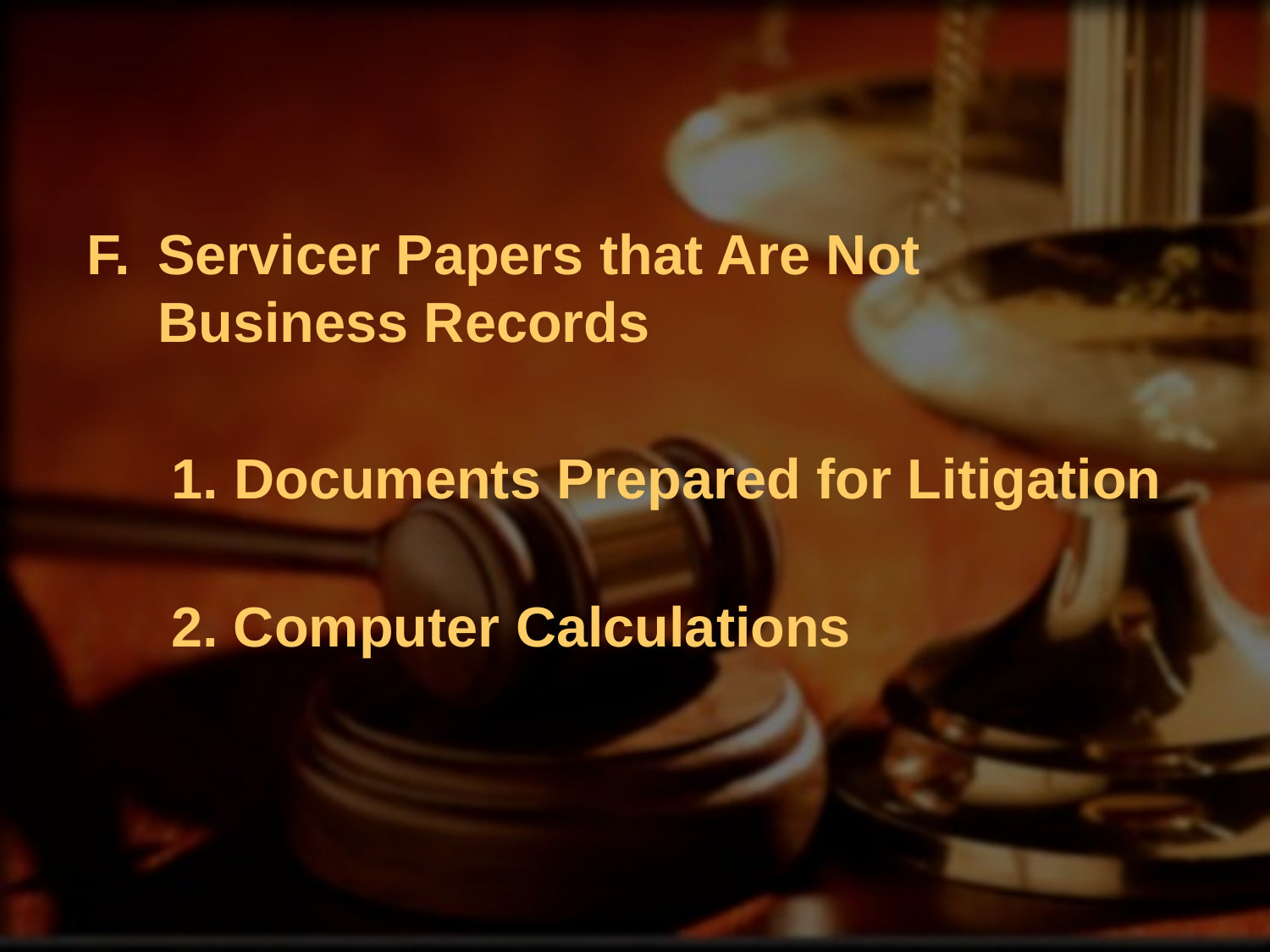

Servicer Papers that Are Not Business Records
1. Documents Prepared for Litigation
# 2. Computer Calculations